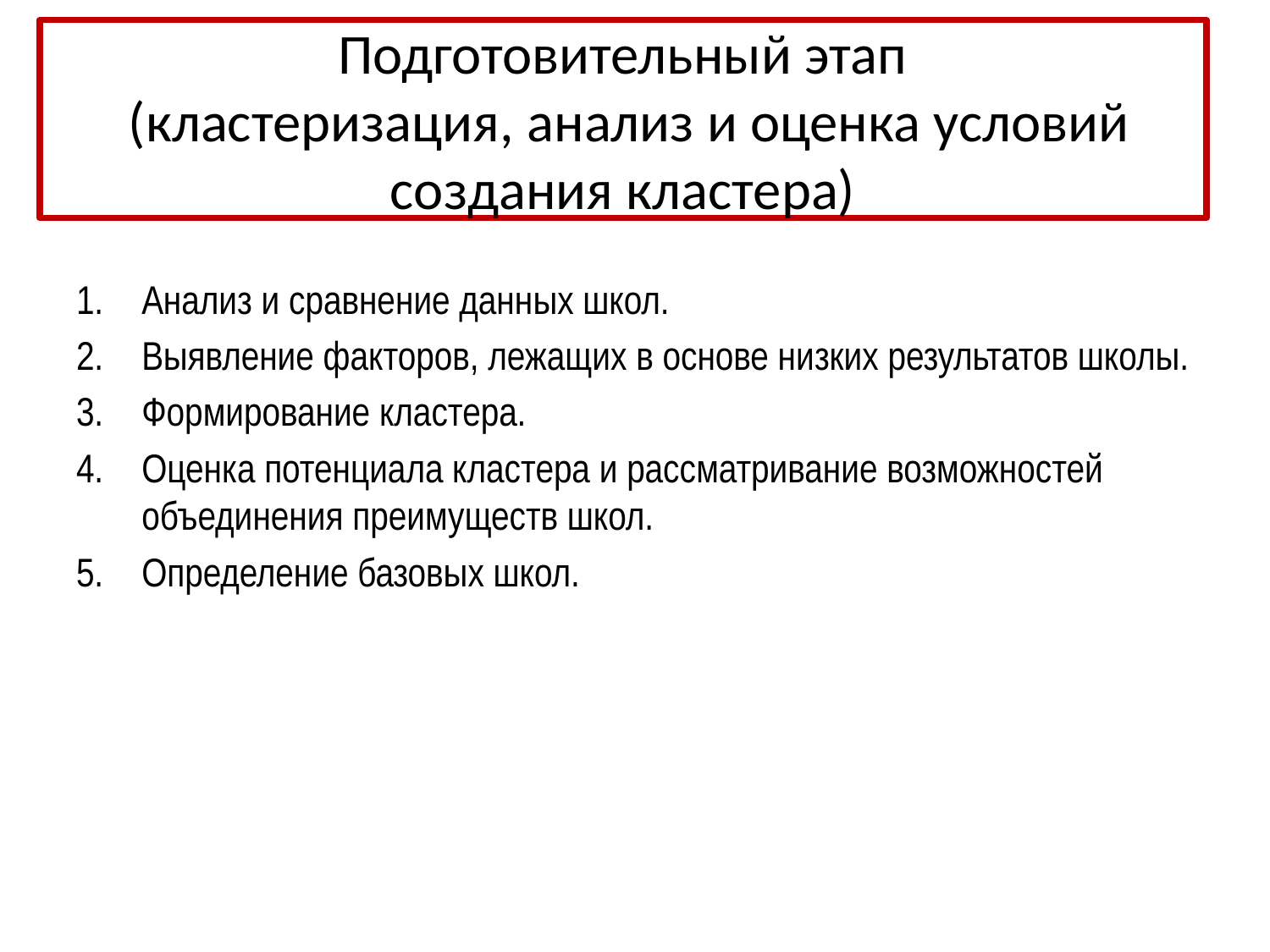

# Подготовительный этап (кластеризация, анализ и оценка условий создания кластера)
Анализ и сравнение данных школ.
Выявление факторов, лежащих в основе низких результатов школы.
Формирование кластера.
Оценка потенциала кластера и рассматривание возможностей объединения преимуществ школ.
Определение базовых школ.